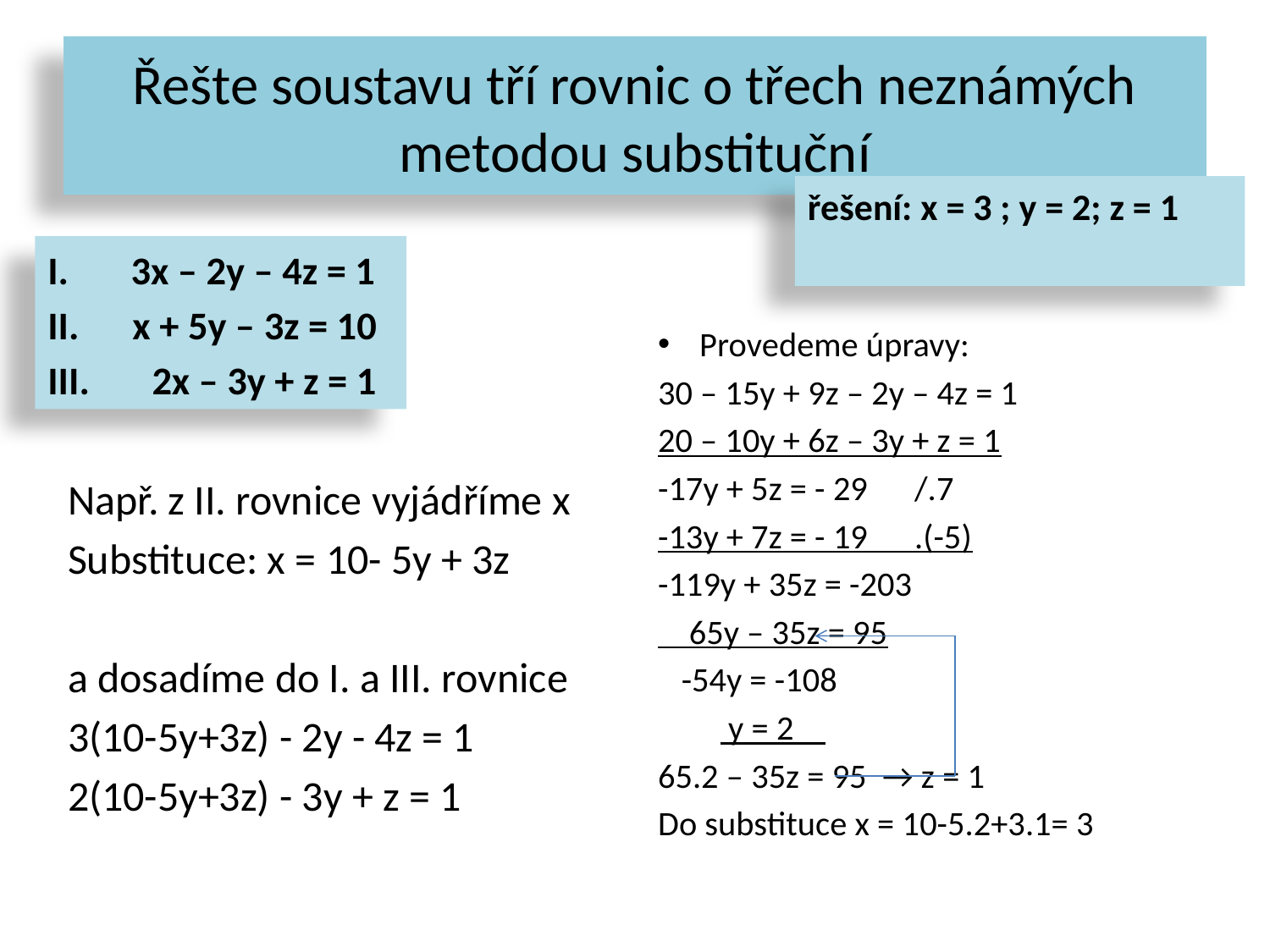

# Řešte soustavu tří rovnic o třech neznámých metodou substituční
řešení: x = 3 ; y = 2; z = 1

I.       3x – 2y – 4z = 1
II.      x + 5y – 3z = 10
III.       2x – 3y + z = 1
Provedeme úpravy:
30 – 15y + 9z – 2y – 4z = 1
20 – 10y + 6z – 3y + z = 1
-17y + 5z = - 29      /.7
-13y + 7z = - 19      .(-5)
-119y + 35z = -203
    65y – 35z = 95
   -54y = -108
         y = 2
65.2 – 35z = 95  → z = 1
Do substituce x = 10-5.2+3.1= 3
Např. z II. rovnice vyjádříme x
Substituce: x = 10- 5y + 3z

a dosadíme do I. a III. rovnice
3(10-5y+3z) - 2y - 4z = 1
2(10-5y+3z) - 3y + z = 1